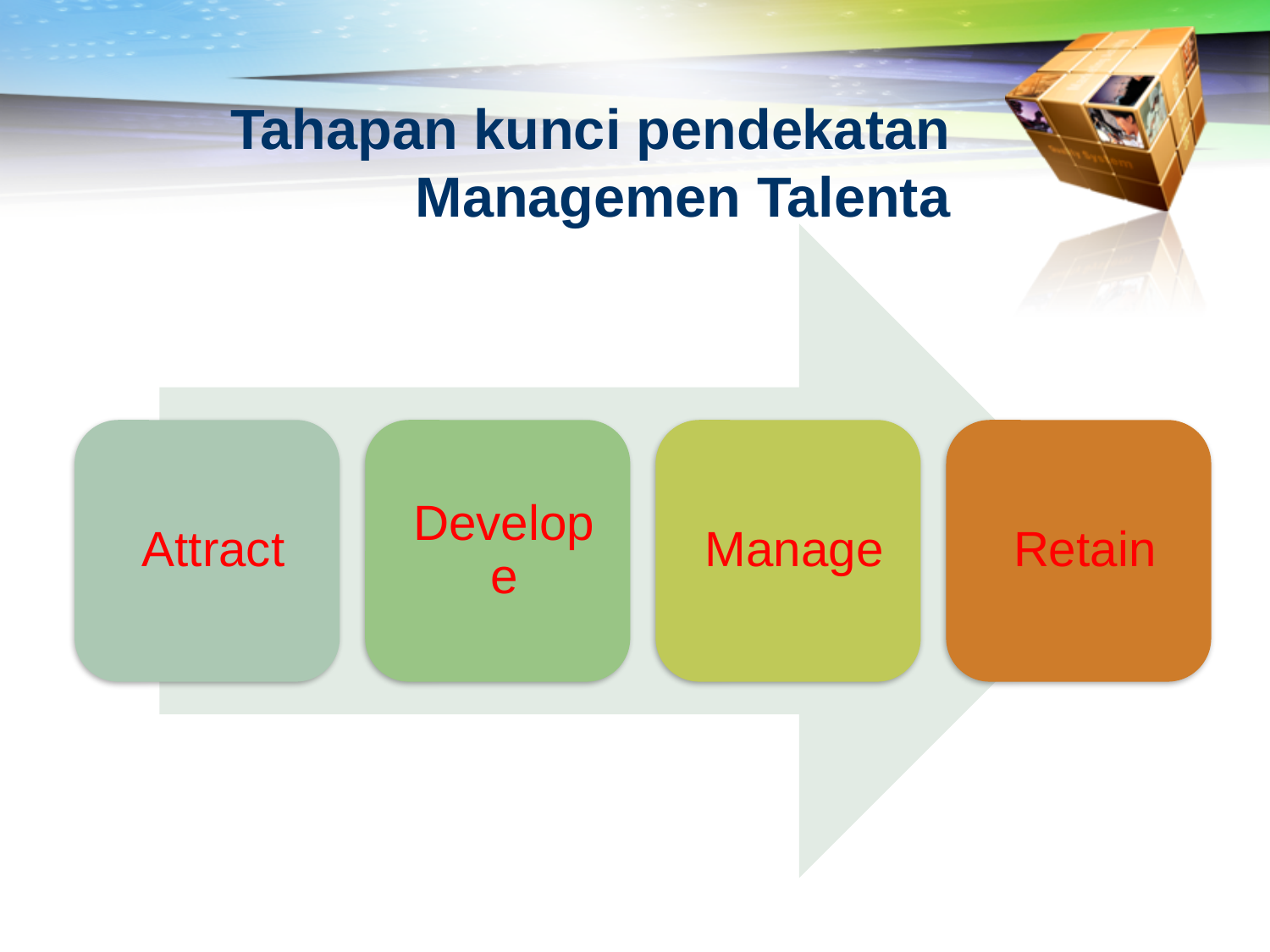

# Tahapan kunci pendekatan Managemen Talenta
Attract
Develope
Manage
Retain